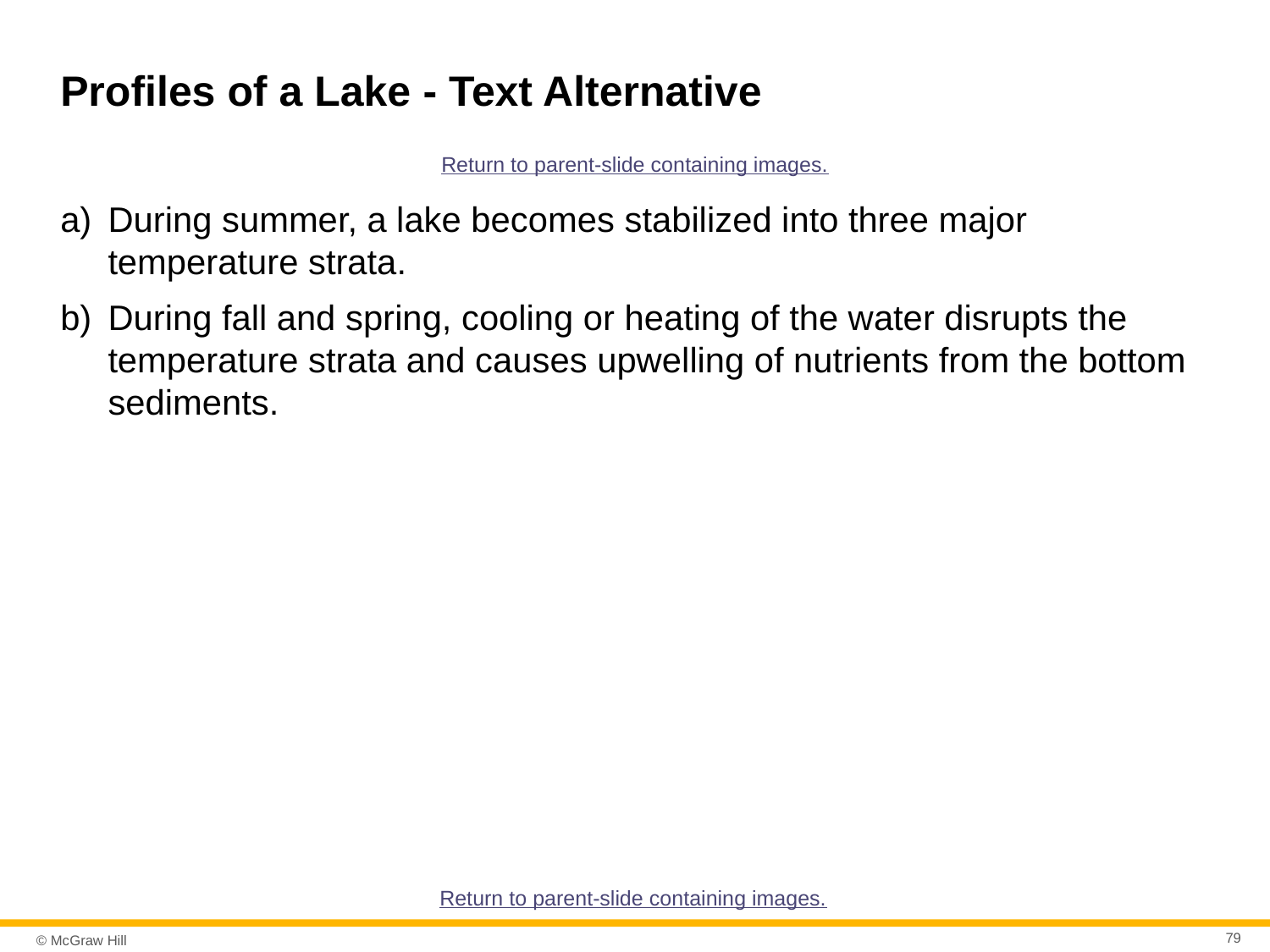

# Profiles of a Lake - Text Alternative
Return to parent-slide containing images.
During summer, a lake becomes stabilized into three major temperature strata.
During fall and spring, cooling or heating of the water disrupts the temperature strata and causes upwelling of nutrients from the bottom sediments.
Return to parent-slide containing images.